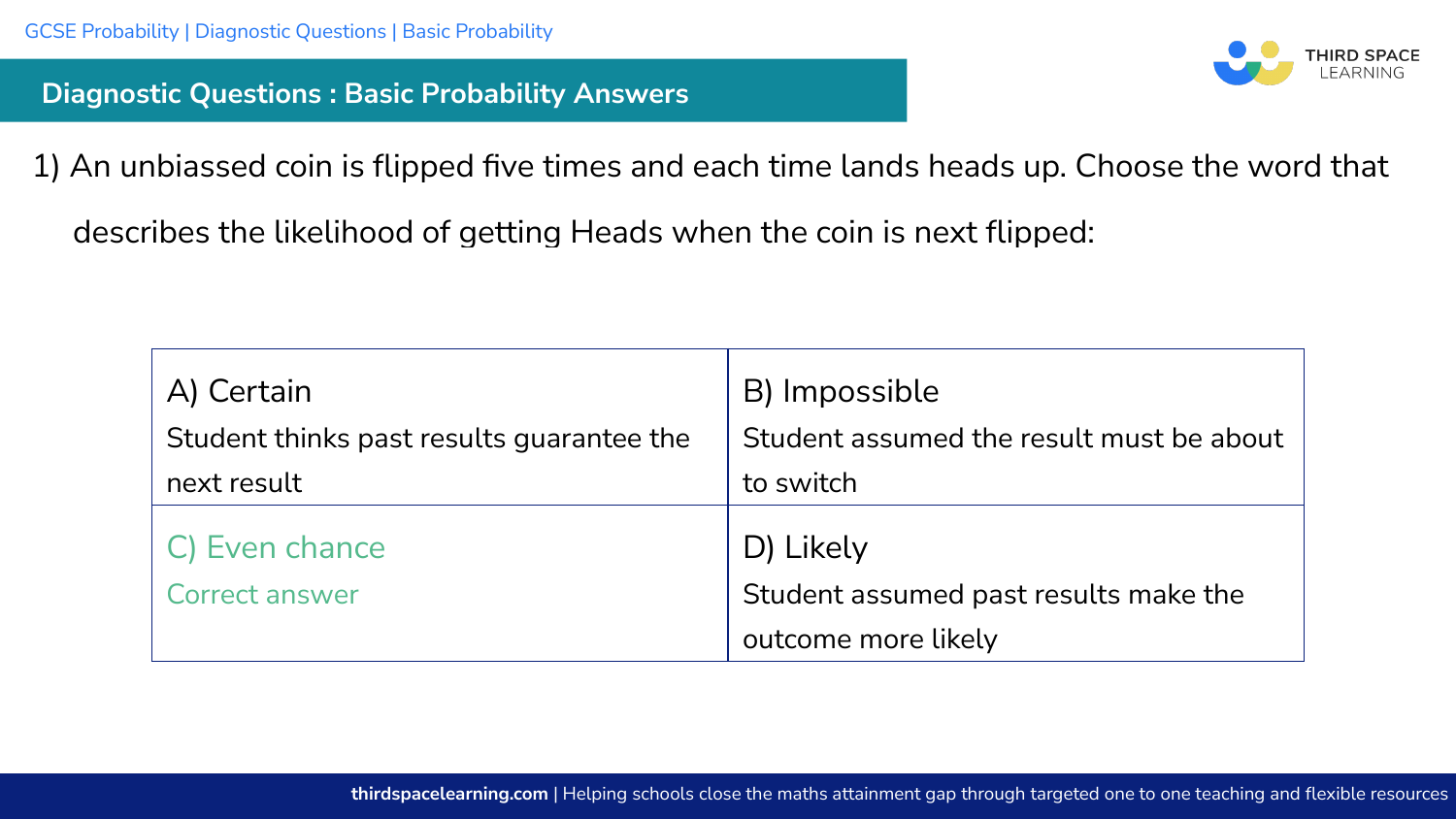

Diagnostic Questions : Basic Probability Answers
| 1) An unbiassed coin is flipped five times and each time lands heads up. Choose the word that describes the likelihood of getting Heads when the coin is next flipped: |
| --- |
| A) Certain Student thinks past results guarantee the next result | B) Impossible Student assumed the result must be about to switch |
| --- | --- |
| C) Even chance Correct answer | D) Likely Student assumed past results make the outcome more likely |